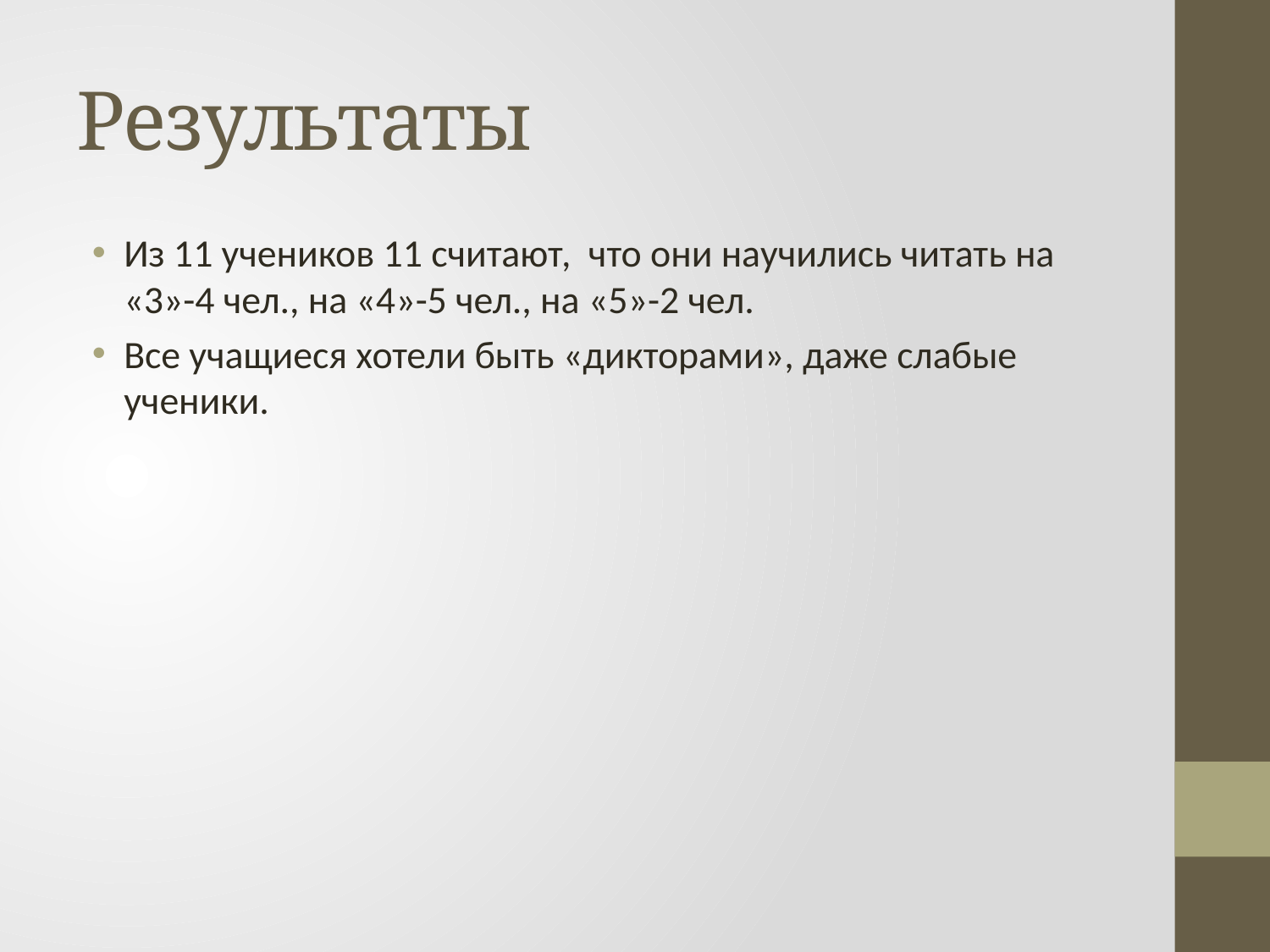

# Результаты
Из 11 учеников 11 считают,  что они научились читать на «3»-4 чел., на «4»-5 чел., на «5»-2 чел.
Все учащиеся хотели быть «дикторами», даже слабые ученики.